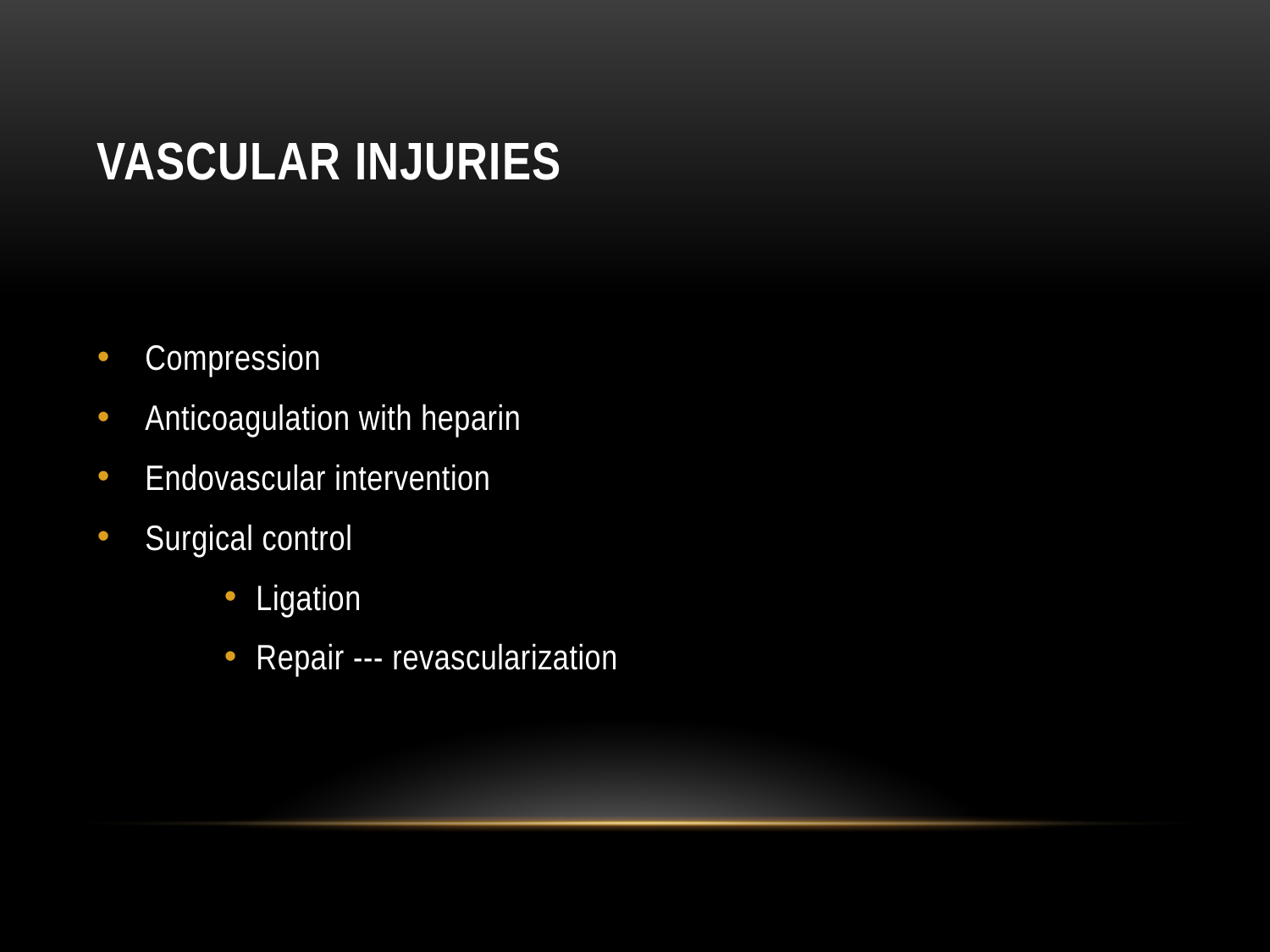

# Vascular injuries

Compression
Anticoagulation with heparin
Endovascular intervention
Surgical control
Ligation
Repair --- revascularization